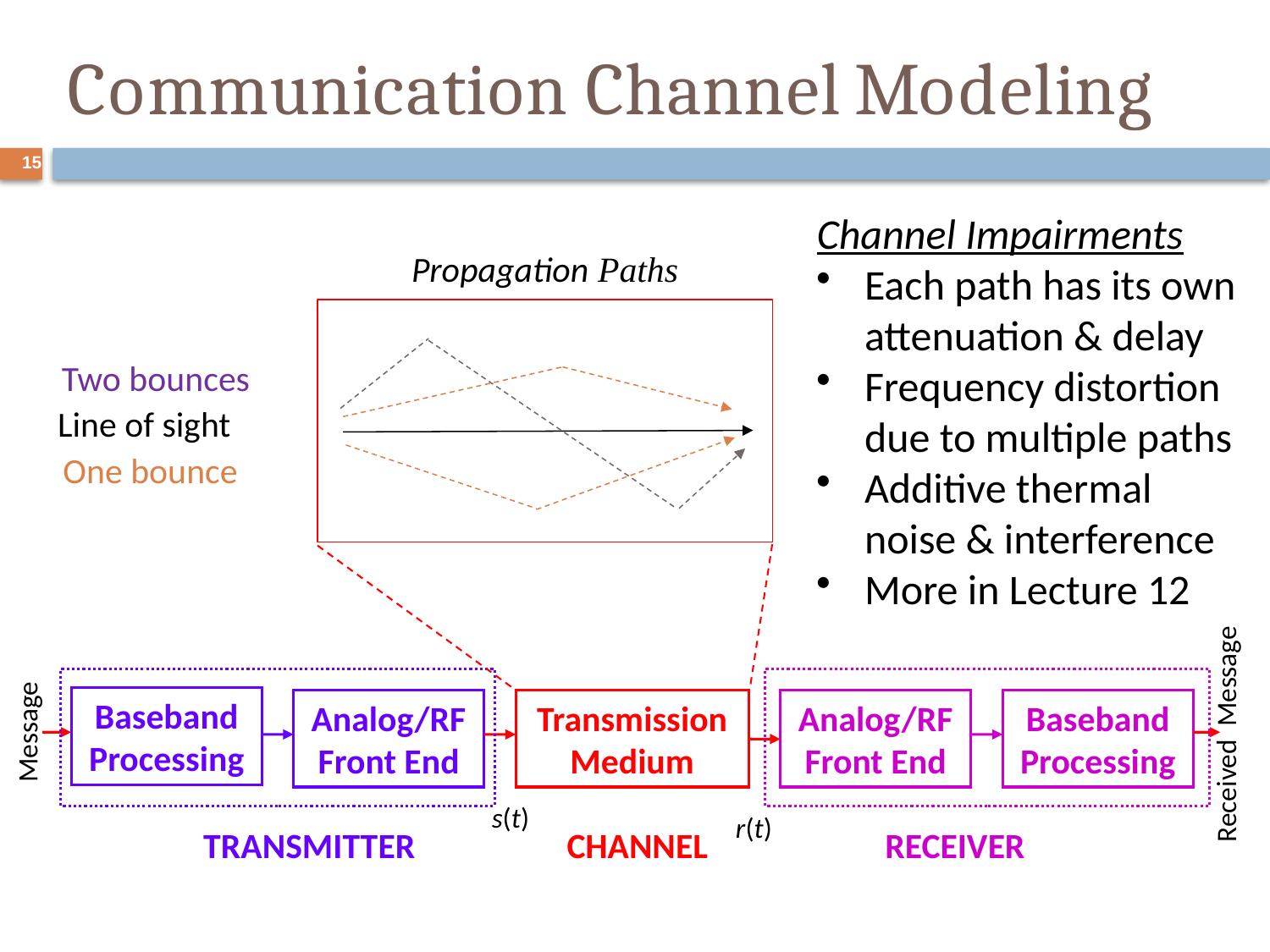

# Communication Channel Modeling
15
Channel Impairments
Each path has its own attenuation & delay
Frequency distortion due to multiple paths
Additive thermal noise & interference
More in Lecture 12
Propagation Paths

Two bounces
Line of sight
One bounce

Baseband
Processing
Analog/RF Front End
Transmission Medium
Analog/RF Front End
Baseband
Processing
Message
Received  Message

s(t)
r(t)
TRANSMITTER
CHANNEL
RECEIVER